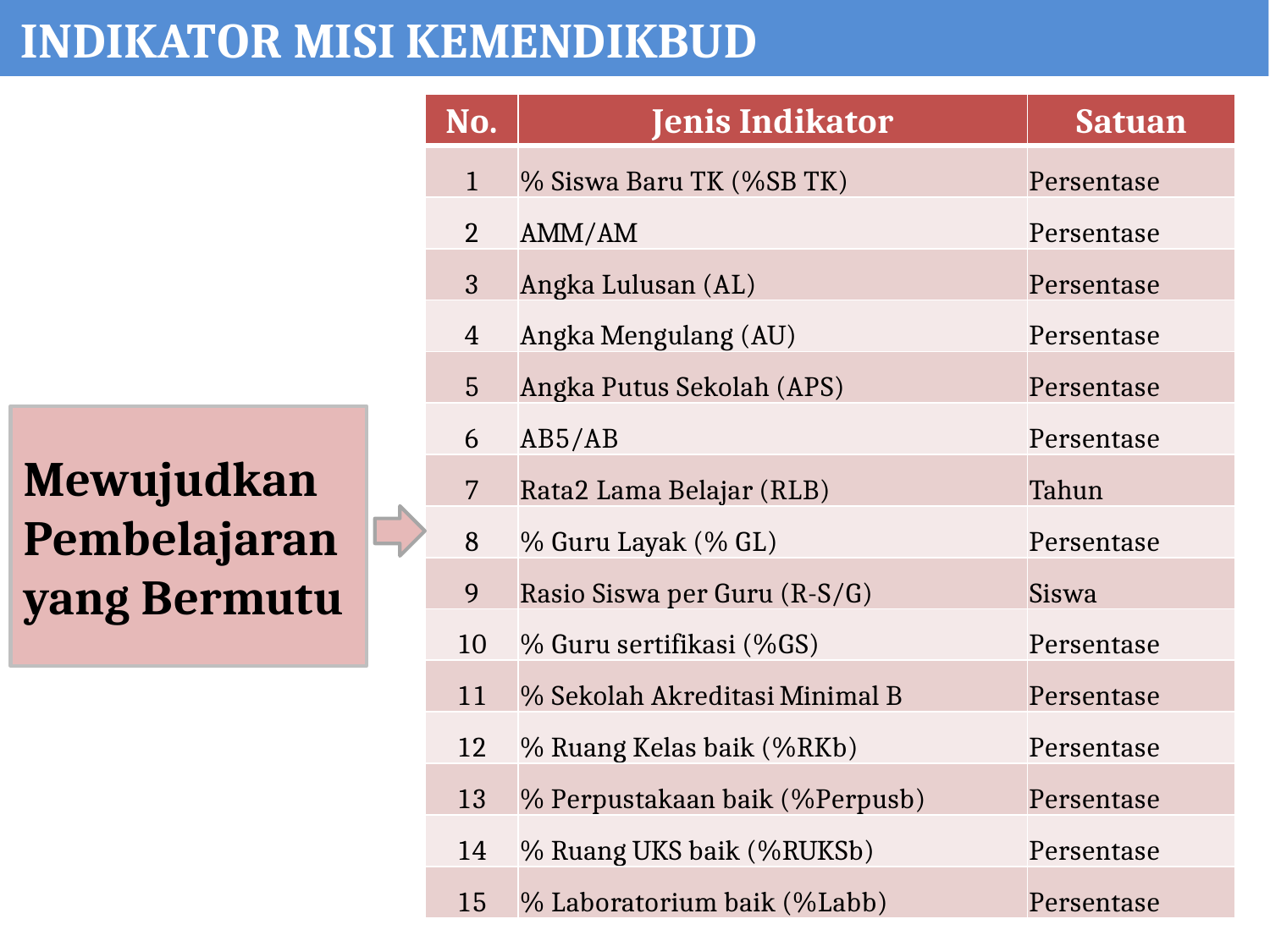

INDIKATOR MISI KEMENDIKBUD
| No. | Jenis Indikator | Satuan |
| --- | --- | --- |
| 1 | % Siswa Baru TK (%SB TK) | Persentase |
| 2 | AMM/AM | Persentase |
| 3 | Angka Lulusan (AL) | Persentase |
| 4 | Angka Mengulang (AU) | Persentase |
| 5 | Angka Putus Sekolah (APS) | Persentase |
| 6 | AB5/AB | Persentase |
| 7 | Rata2 Lama Belajar (RLB) | Tahun |
| 8 | % Guru Layak (% GL) | Persentase |
| 9 | Rasio Siswa per Guru (R-S/G) | Siswa |
| 10 | % Guru sertifikasi (%GS) | Persentase |
| 11 | % Sekolah Akreditasi Minimal B | Persentase |
| 12 | % Ruang Kelas baik (%RKb) | Persentase |
| 13 | % Perpustakaan baik (%Perpusb) | Persentase |
| 14 | % Ruang UKS baik (%RUKSb) | Persentase |
| 15 | % Laboratorium baik (%Labb) | Persentase |
Mewujudkan Pembelajaran yang Bermutu